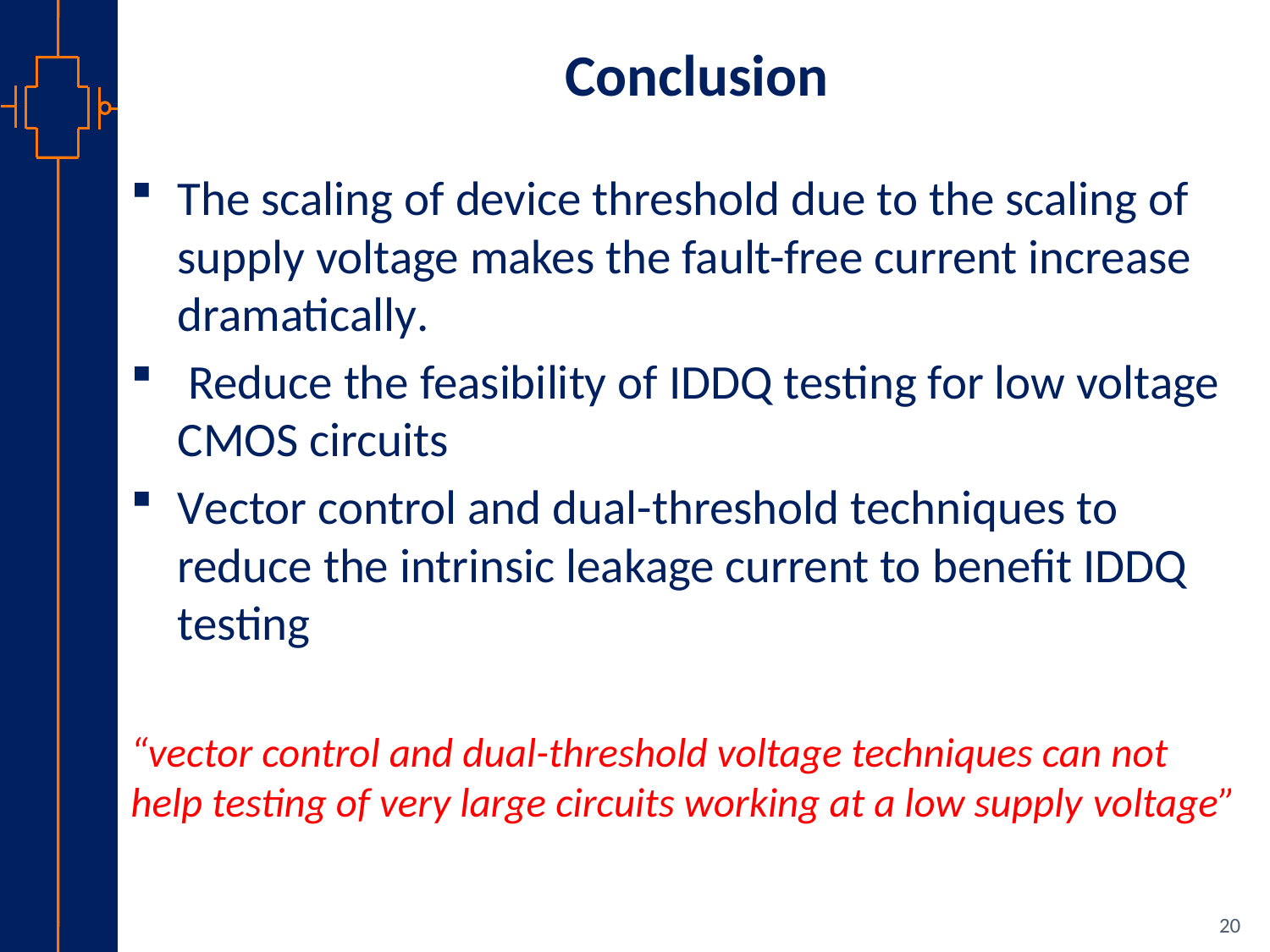

# Conclusion

The scaling of device threshold due to the scaling of supply voltage makes the fault-free current increase dramatically.
 Reduce the feasibility of IDDQ testing for low voltage CMOS circuits
Vector control and dual-threshold techniques to reduce the intrinsic leakage current to benefit IDDQ testing

“vector control and dual-threshold voltage techniques can not help testing of very large circuits working at a low supply voltage”

20